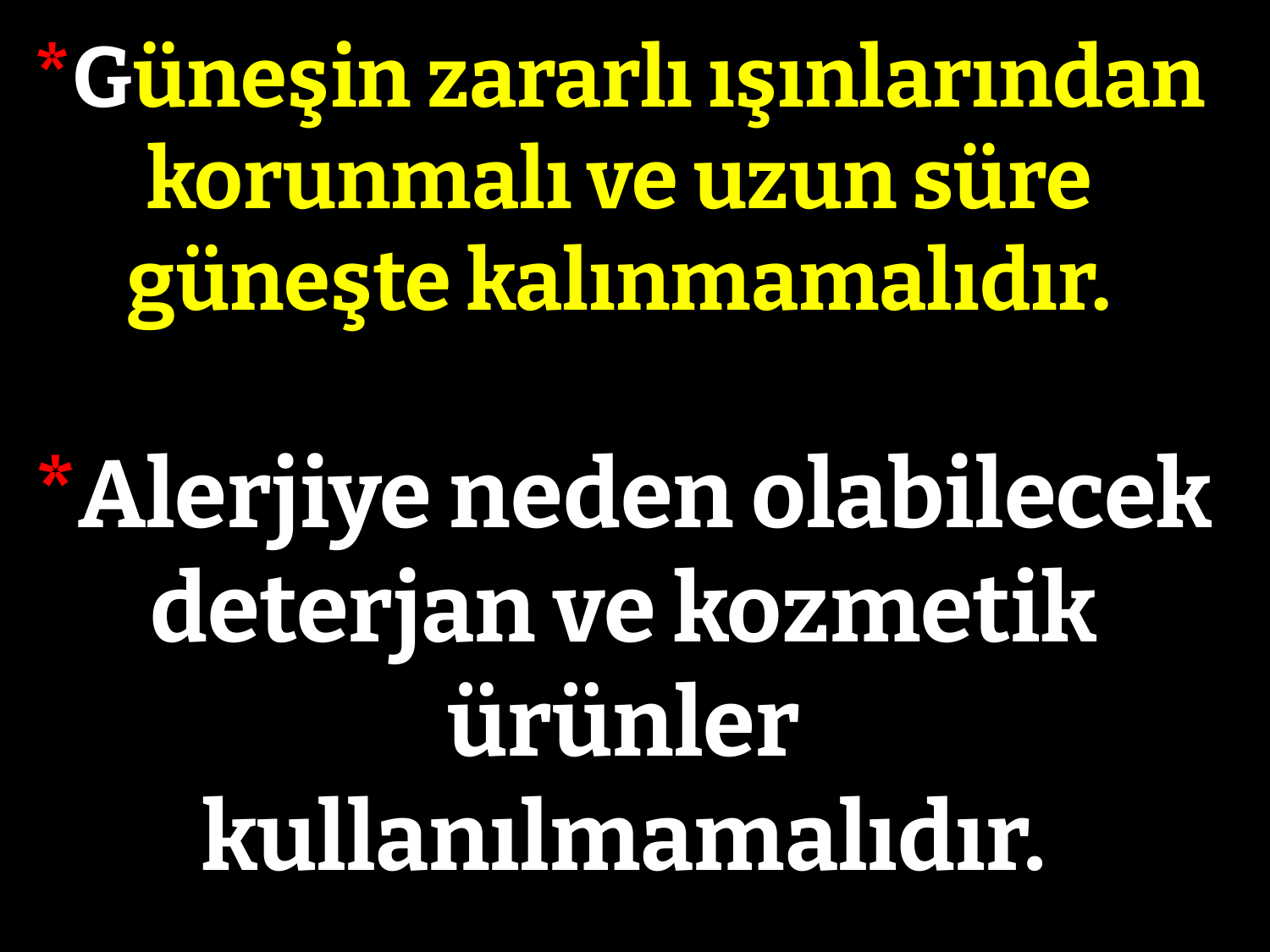

*Güneşin zararlı ışınlarından korunmalı ve uzun süre güneşte kalınmamalıdır.
*Alerjiye neden olabilecek deterjan ve kozmetik ürünler kullanılmamalıdır.